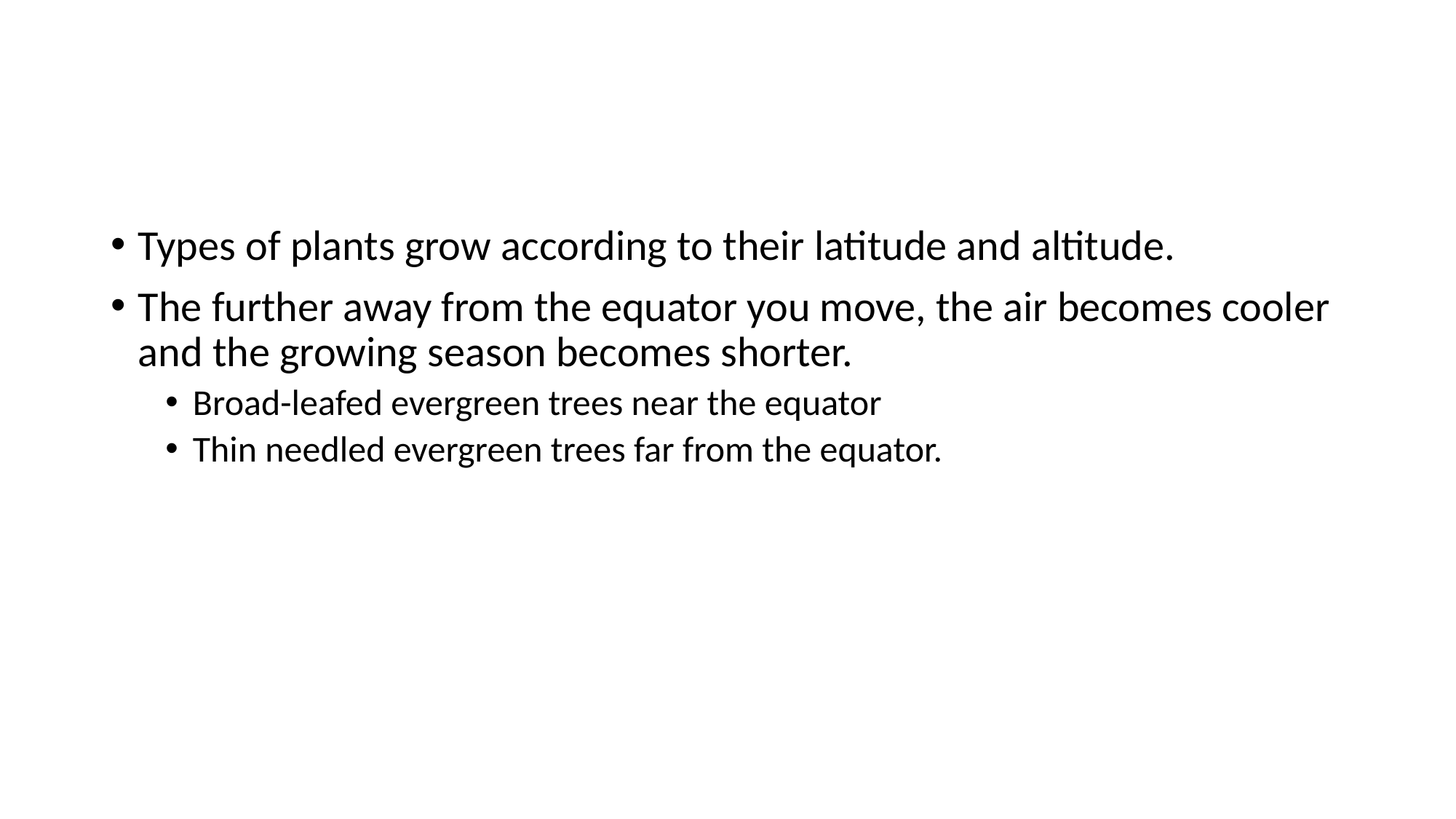

#
Types of plants grow according to their latitude and altitude.
The further away from the equator you move, the air becomes cooler and the growing season becomes shorter.
Broad-leafed evergreen trees near the equator
Thin needled evergreen trees far from the equator.